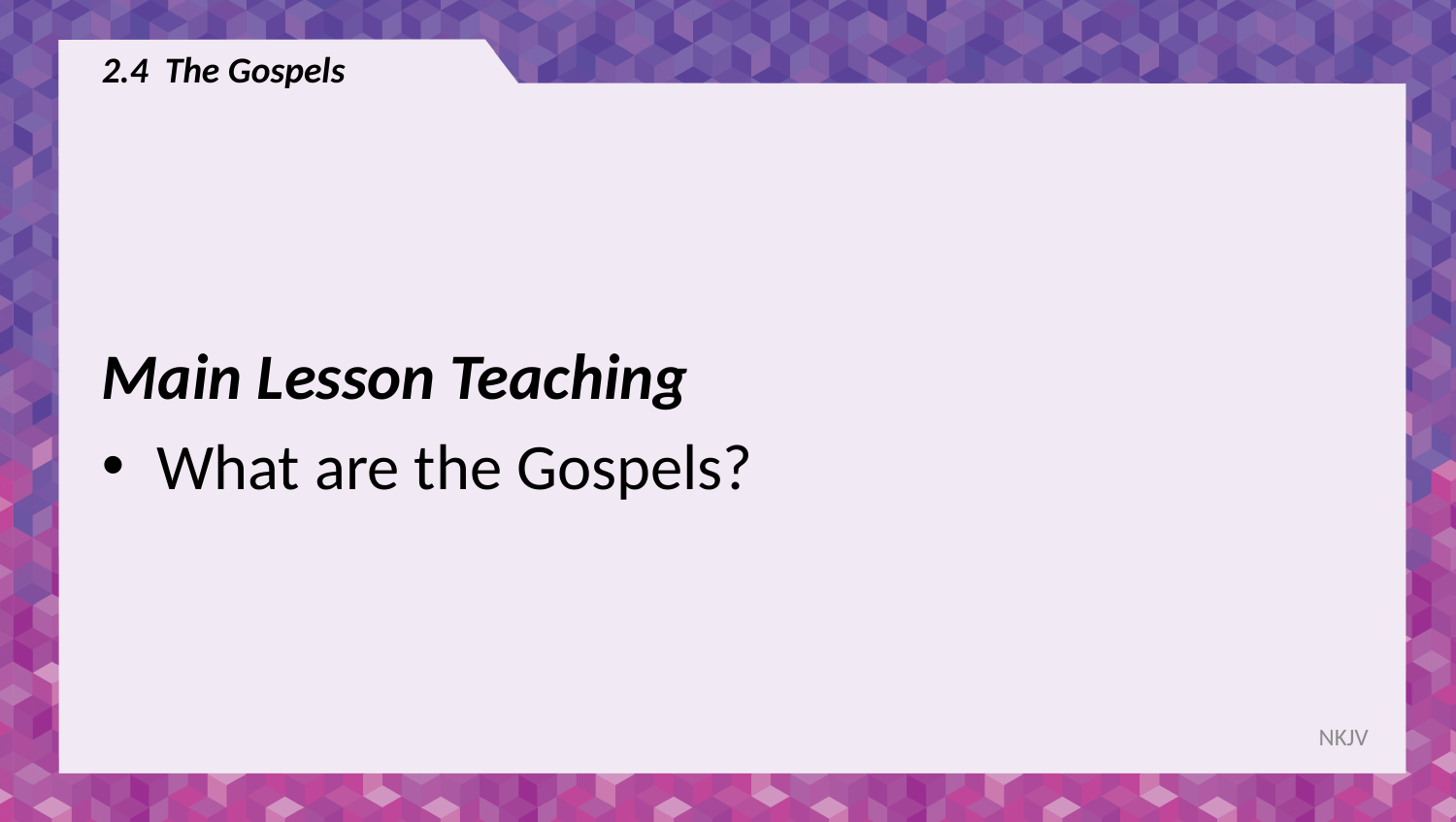

# 2.4  The Gospels
Main Lesson Teaching
What are the Gospels?
NKJV